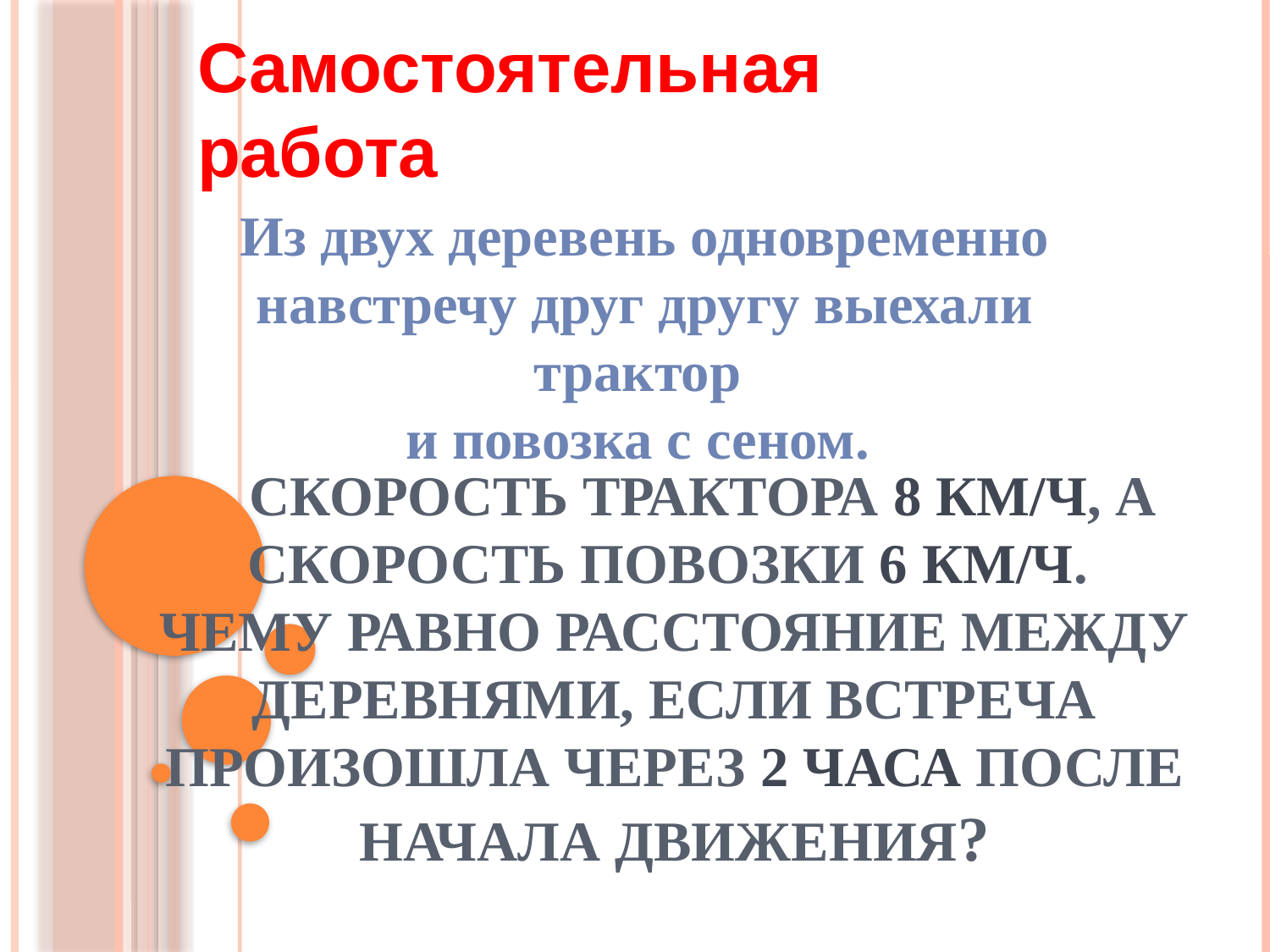

Самостоятельная работа

Из двух деревень одновременно навстречу друг другу выехали трактор
и повозка с сеном.
# Скорость трактора 8 км/ч, а скорость повозки 6 км/ч. Чему равно расстояние между деревнями, если встреча произошла через 2 часа после начала движения?